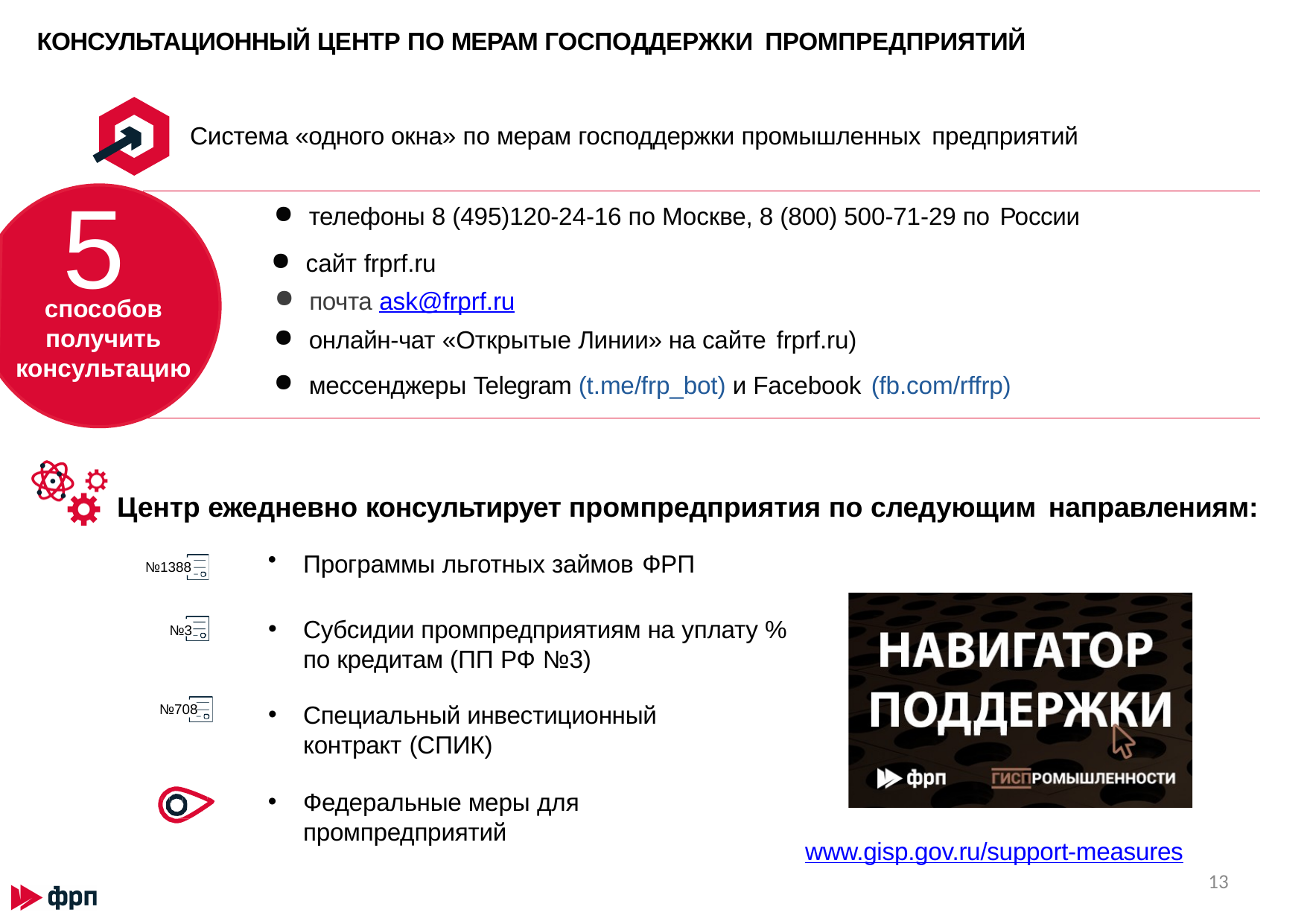

КОНСУЛЬТАЦИОННЫЙ ЦЕНТР ПО МЕРАМ ГОСПОДДЕРЖКИ ПРОМПРЕДПРИЯТИЙ

Система «одного окна» по мерам господдержки промышленных предприятий

5
телефоны 8 (495)120-24-16 по Москве, 8 (800) 500-71-29 по России
сайт frprf.ru
почта ask@frprf.ru
онлайн-чат «Открытые Линии» на сайте frprf.ru)
мессенджеры Telegram (t.me/frp_bot) и Facebook (fb.com/rffrp)

способов получить консультацию

Центр ежедневно консультирует промпредприятия по следующим направлениям:
Программы льготных займов ФРП

Субсидии промпредприятиям на уплату %  по кредитам (ПП РФ №3)

Специальный инвестиционный  контракт (СПИК)

Федеральные меры для промпредприятий

№1388

№3

№708

www.gisp.gov.ru/support-measures

13